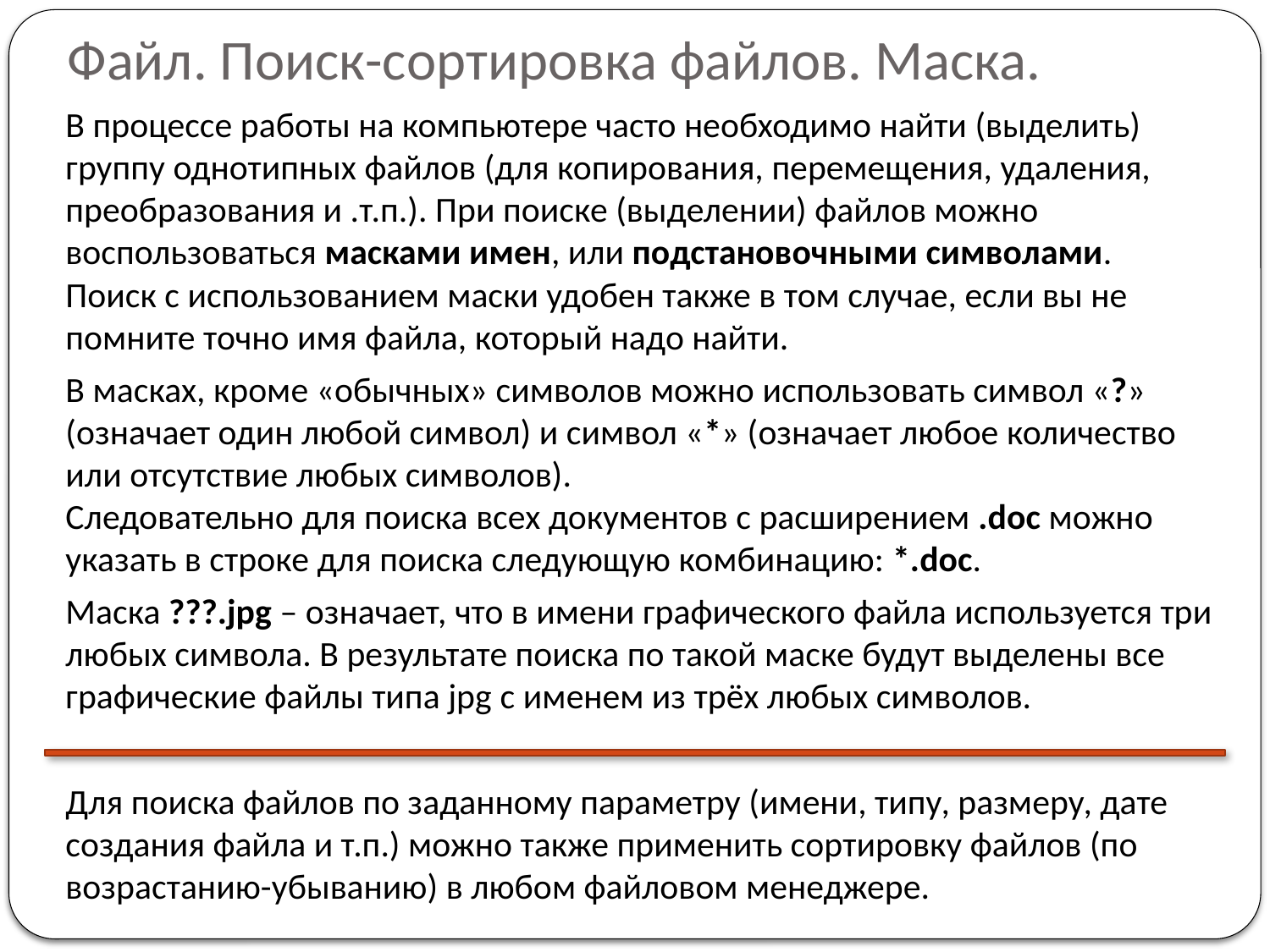

# Файл. Поиск-сортировка файлов. Маска.
	В процессе работы на компьютере часто необходимо найти (выделить) группу однотипных файлов (для копирования, перемещения, удаления, преобразования и .т.п.). При поиске (выделении) файлов можно воспользоваться масками имен, или подстановочными символами.
Поиск с использованием маски удобен также в том случае, если вы не помните точно имя файла, который надо найти.
	В масках, кроме «обычных» символов можно использовать символ «?» (означает один любой символ) и символ «*» (означает любое количество или отсутствие любых символов).
Следовательно для поиска всех документов с расширением .doc можно указать в строке для поиска следующую комбинацию: *.doc.
	Маска ???.jpg – означает, что в имени графического файла используется три любых символа. В результате поиска по такой маске будут выделены все графические файлы типа jpg с именем из трёх любых символов.

	Для поиска файлов по заданному параметру (имени, типу, размеру, дате создания файла и т.п.) можно также применить сортировку файлов (по возрастанию-убыванию) в любом файловом менеджере.